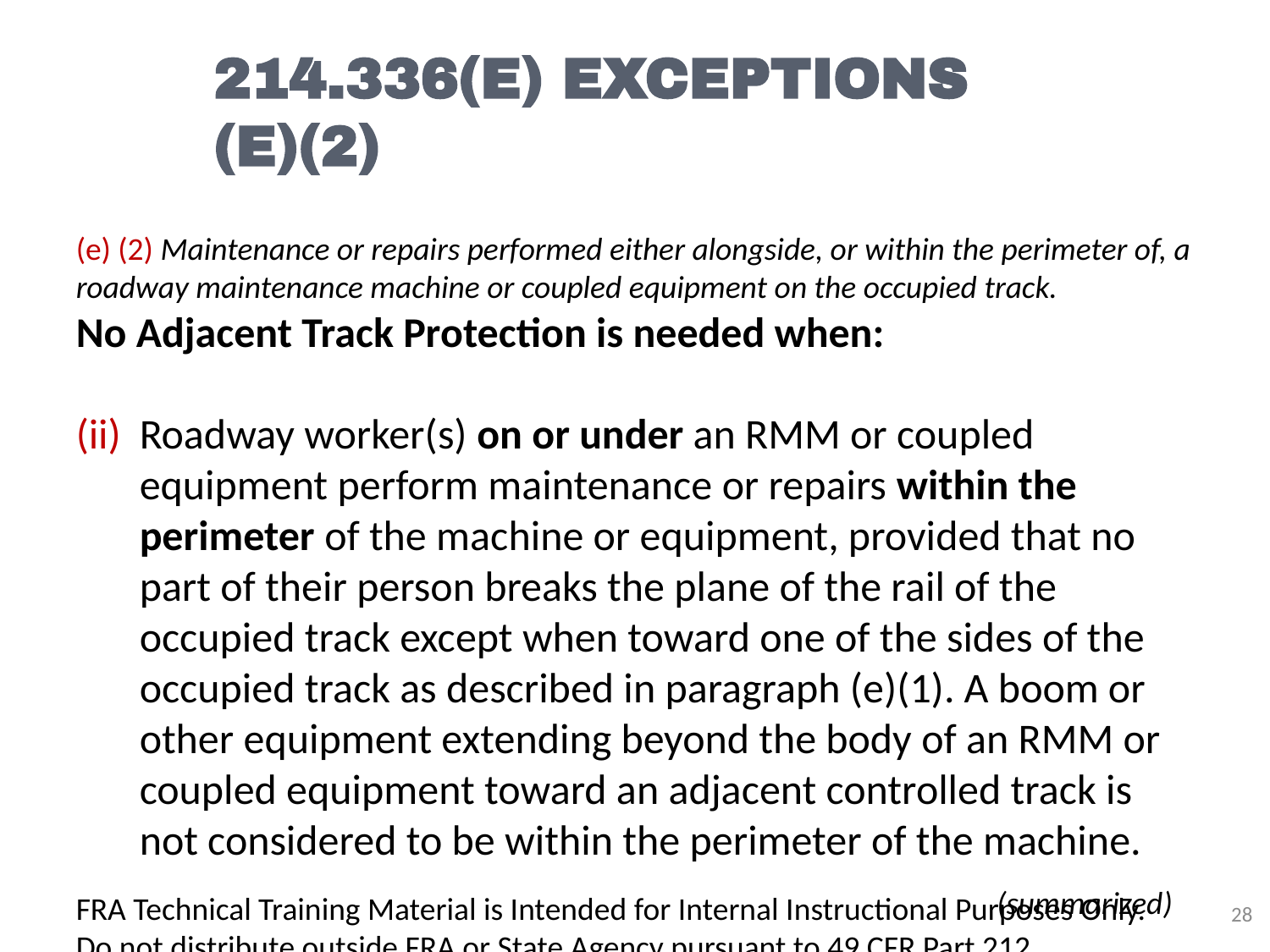

# 214.336(e) Exceptions (e)(2)
(e) (2) Maintenance or repairs performed either alongside, or within the perimeter of, a roadway maintenance machine or coupled equipment on the occupied track.
No Adjacent Track Protection is needed when:

Roadway worker(s) on or under an RMM or coupled equipment perform maintenance or repairs within the perimeter of the machine or equipment, provided that no part of their person breaks the plane of the rail of the occupied track except when toward one of the sides of the occupied track as described in paragraph (e)(1). A boom or other equipment extending beyond the body of an RMM or coupled equipment toward an adjacent controlled track is not considered to be within the perimeter of the machine.
(summarized)
FRA Technical Training Material is Intended for Internal Instructional Purposes Only.
Do not distribute outside FRA or State Agency pursuant to 49 CFR Part 212.
28